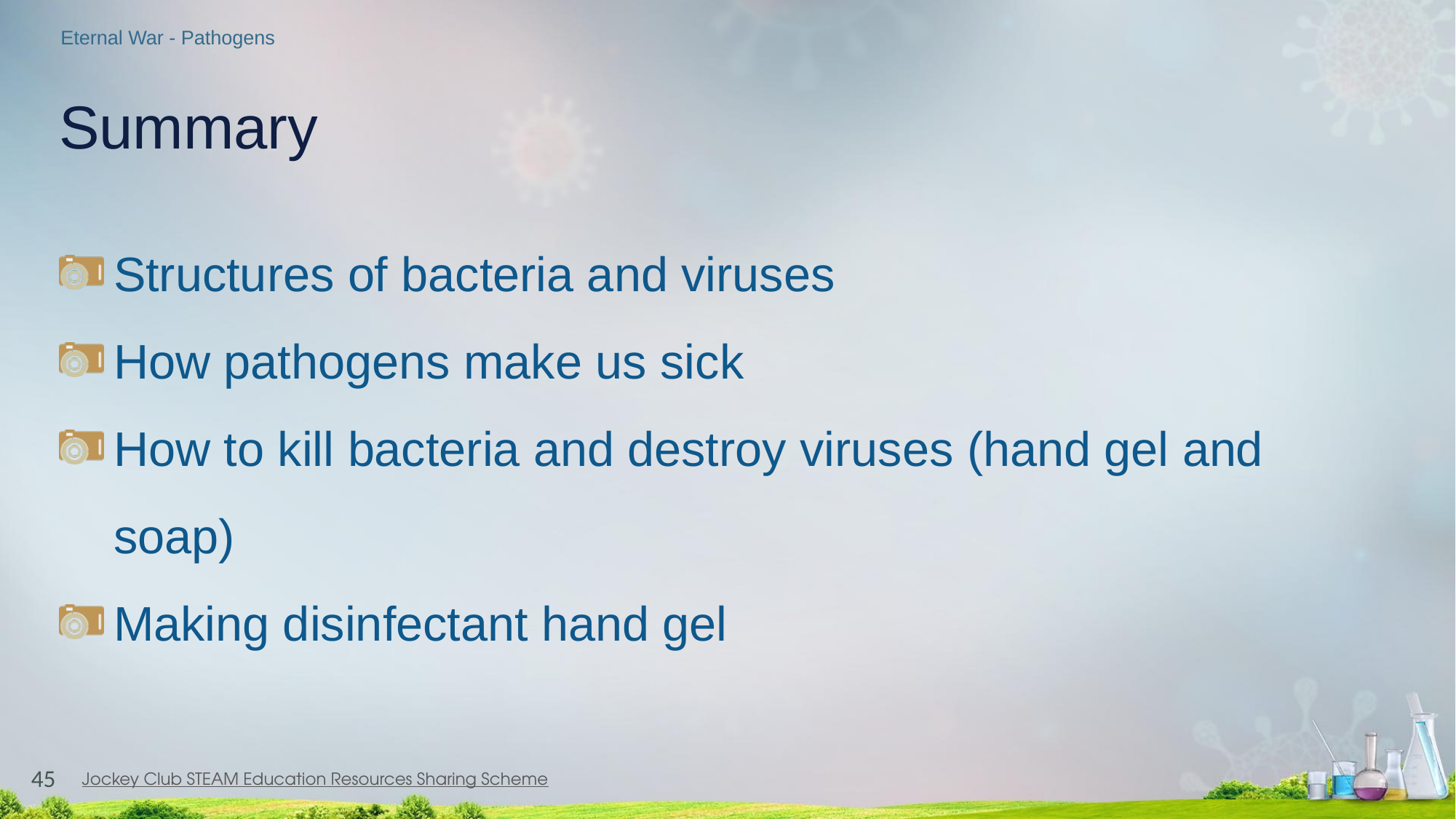

# Summary
Structures of bacteria and viruses
How pathogens make us sick
How to kill bacteria and destroy viruses (hand gel and soap)
Making disinfectant hand gel
45